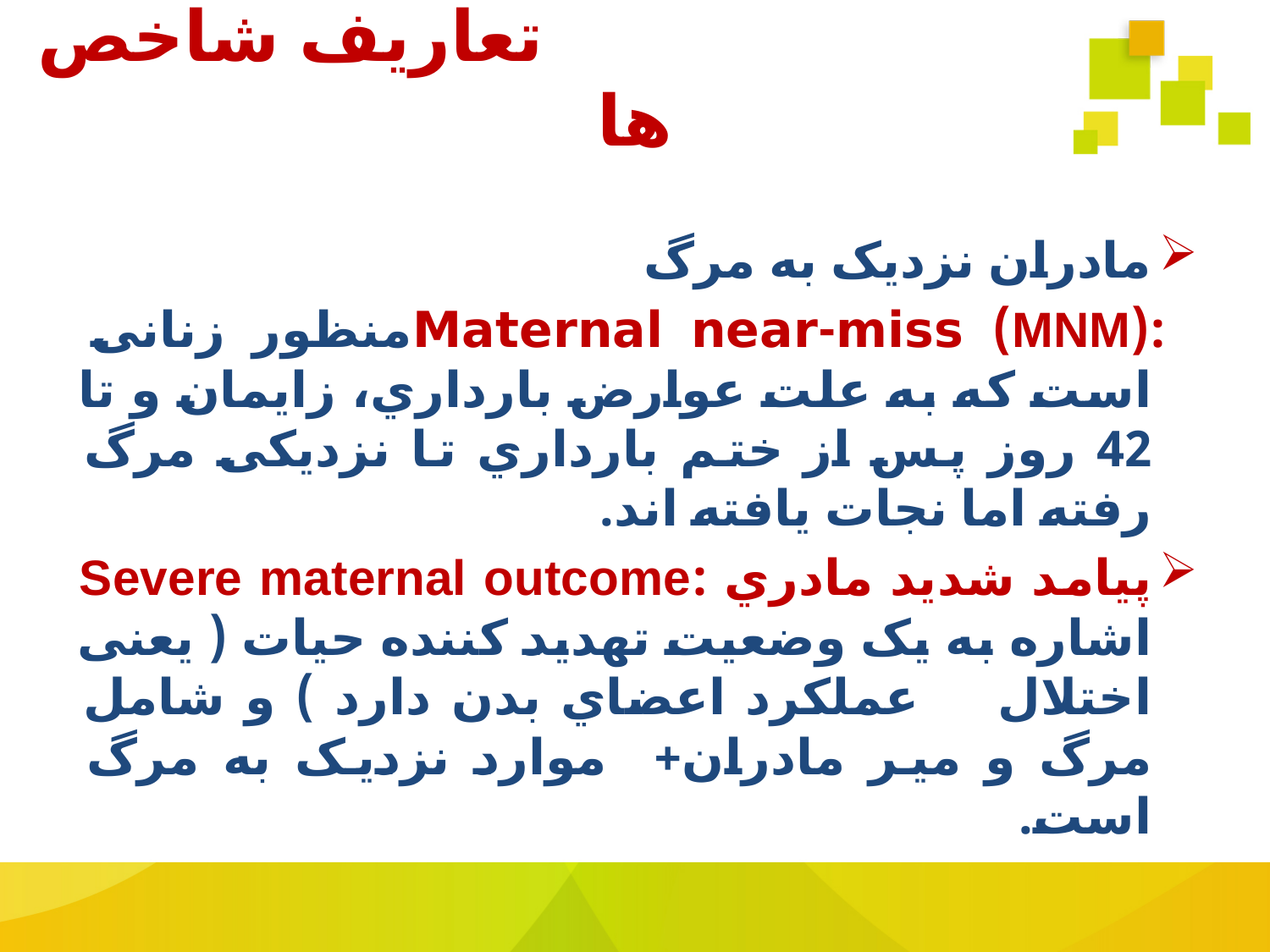

# تعاریف شاخص ها
مادران نزدیک به مرگ
 :(MNM) Maternal near-missمنظور زنانی است که به علت عوارض بارداري، زایمان و تا 42 روز پس از ختم بارداري تا نزدیکی مرگ رفته اما نجات یافته اند.
پیامد شدید مادري :Severe maternal outcome اشاره به یک وضعیت تهدید کننده حیات ( یعنی اختلال    عملکرد اعضاي بدن دارد ) و شامل مرگ و میر مادران+  موارد نزدیک به مرگ است.